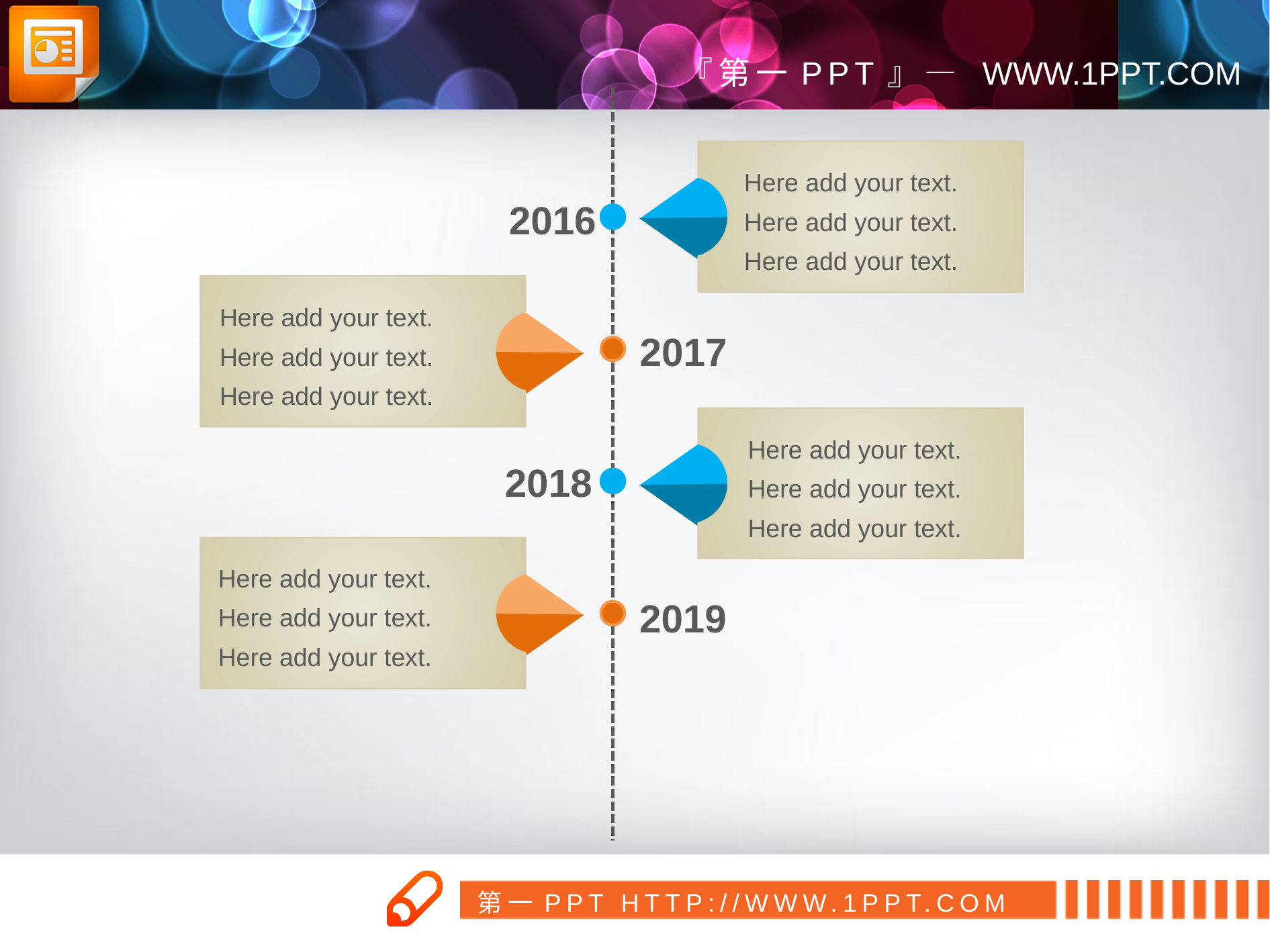

Here add your text.
Here add your text.
Here add your text.
2016

Here add your text.
Here add your text.
Here add your text.
2017

Here add your text.
Here add your text.
Here add your text.
2018

Here add your text.
Here add your text.
Here add your text.
2019